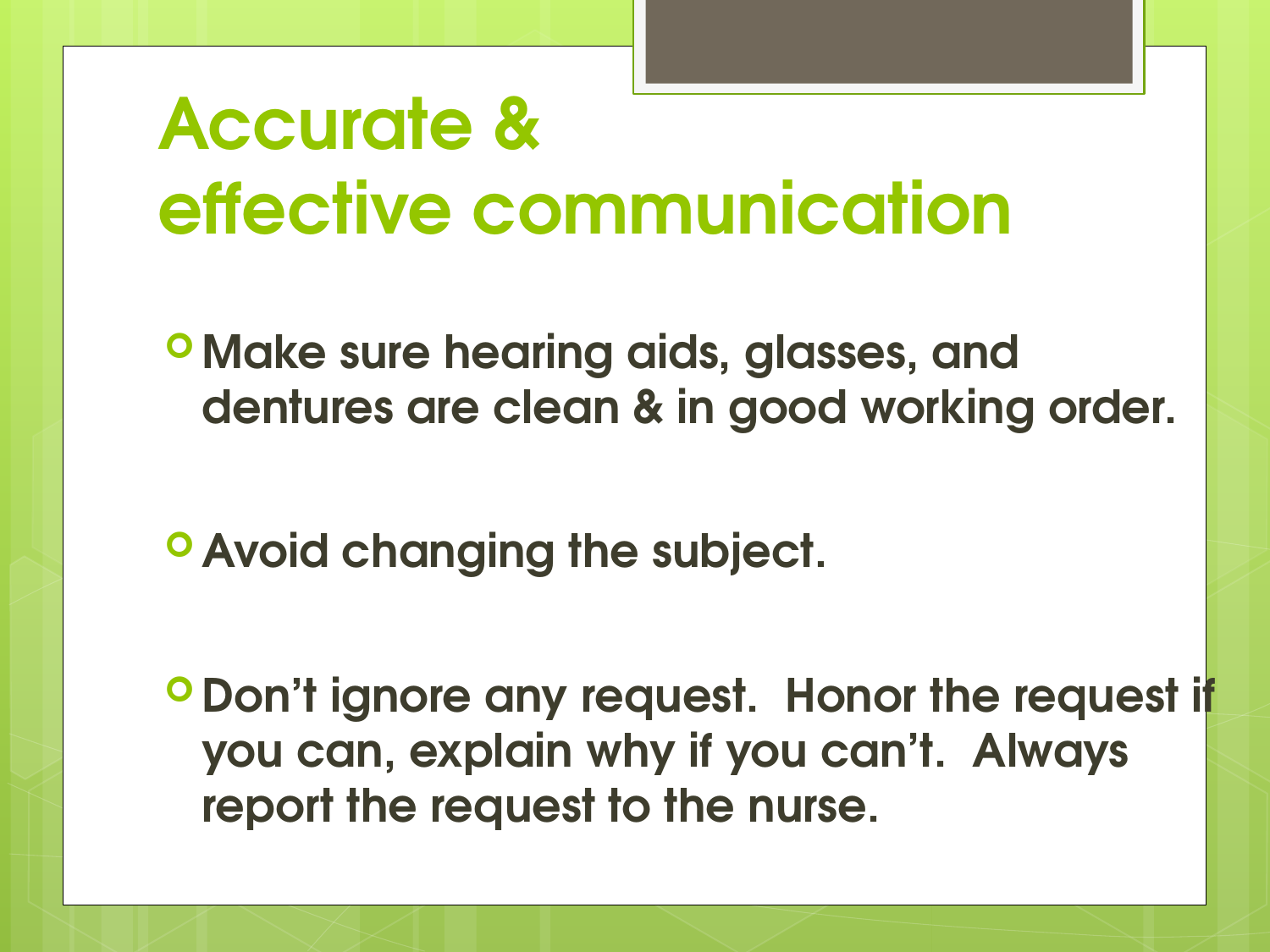

# Accurate & effective communication
Make sure hearing aids, glasses, and dentures are clean & in good working order.

Avoid changing the subject.

Don’t ignore any request.  Honor the request if you can, explain why if you can’t.  Always report the request to the nurse.